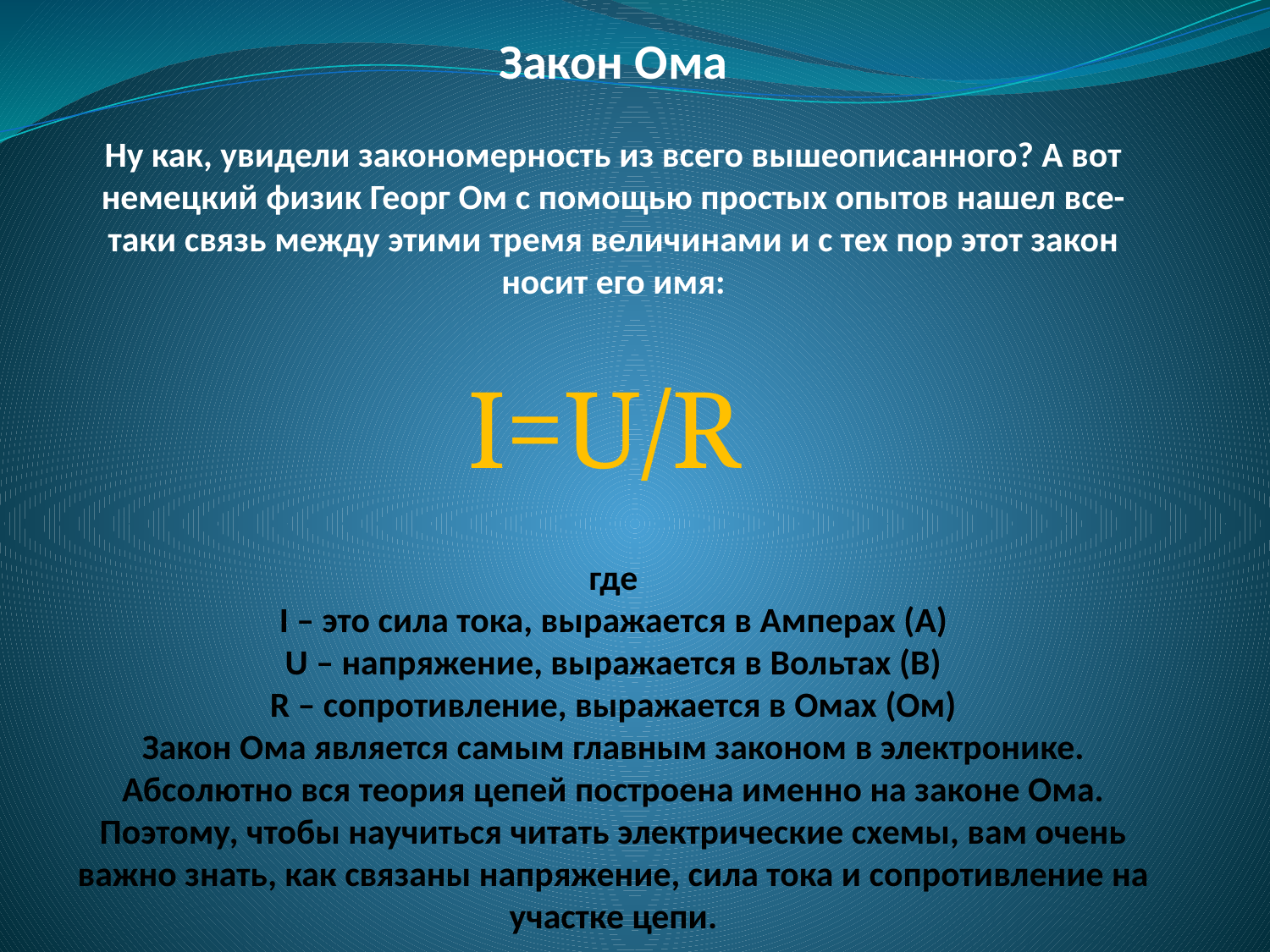

# Закон Ома Ну как, увидели закономерность из всего вышеописанного? А вот немецкий физик Георг Ом с помощью простых опытов нашел все-таки связь между этими тремя величинами и с тех пор этот закон носит его имя: где I – это сила тока, выражается в Амперах (А) U – напряжение, выражается в Вольтах (В) R – сопротивление, выражается в Омах (Ом) Закон Ома является самым главным законом в электронике. Абсолютно вся теория цепей построена именно на законе Ома. Поэтому, чтобы научиться читать электрические схемы, вам очень важно знать, как связаны напряжение, сила тока и сопротивление на участке цепи.

I=U/R